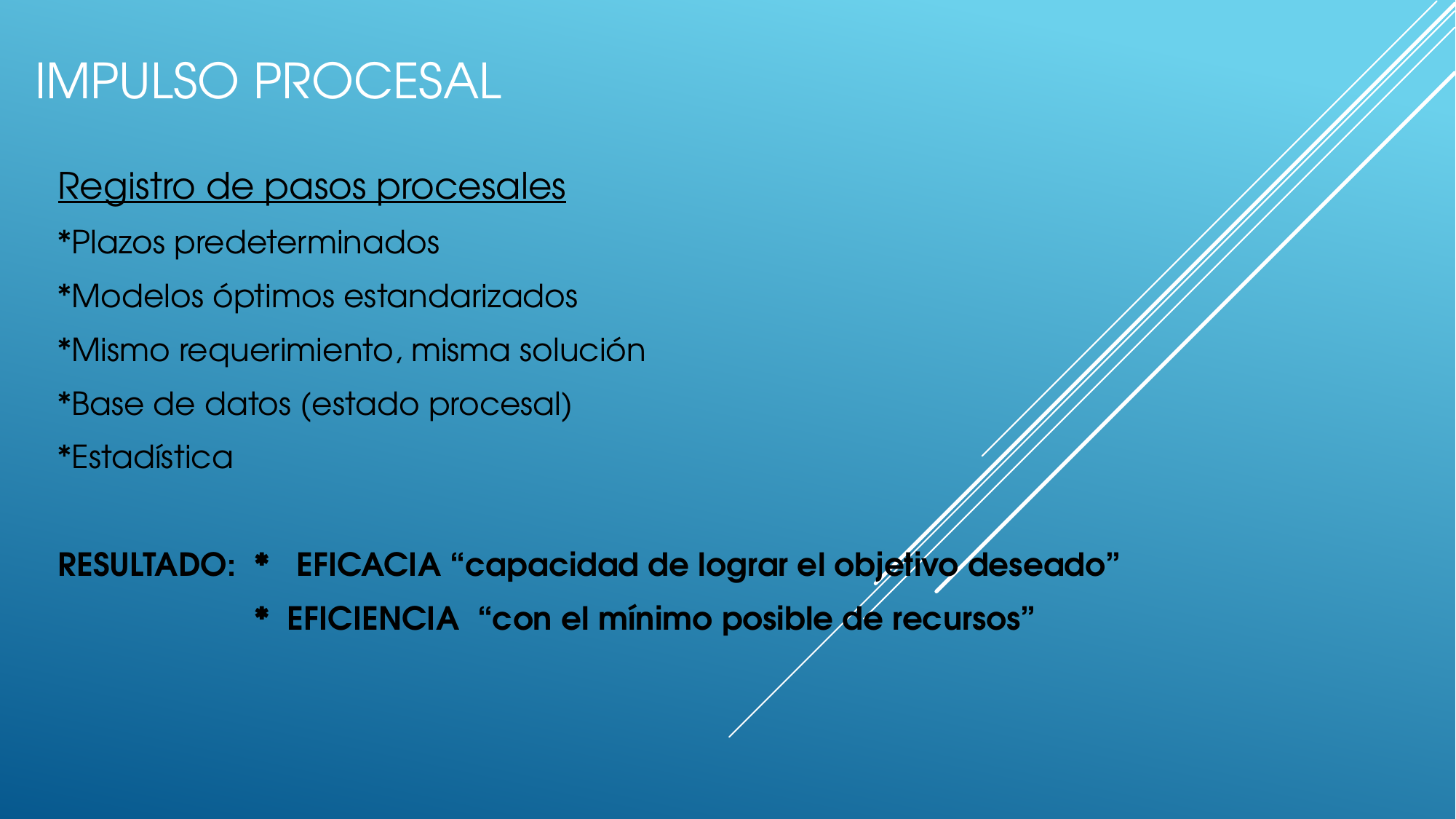

# Impulso procesal
Registro de pasos procesales
*Plazos predeterminados
*Modelos óptimos estandarizados
*Mismo requerimiento, misma solución
*Base de datos (estado procesal)
*Estadística

RESULTADO:  *   EFICACIA “capacidad de lograr el objetivo deseado”
                      *  EFICIENCIA  “con el mínimo posible de recursos”